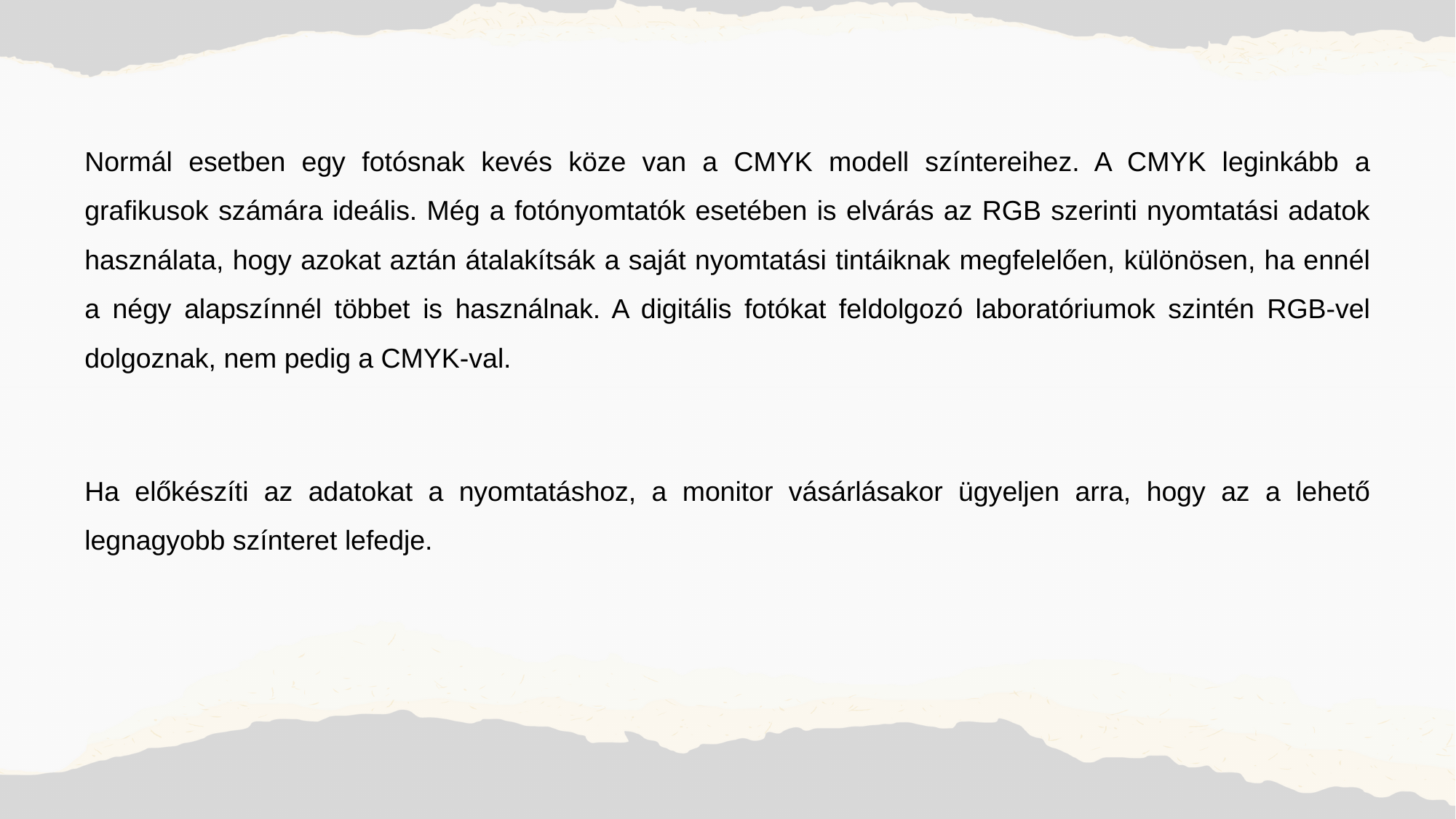

Normál esetben egy fotósnak kevés köze van a CMYK modell színtereihez. A CMYK leginkább a grafikusok számára ideális. Még a fotónyomtatók esetében is elvárás az RGB szerinti nyomtatási adatok használata, hogy azokat aztán átalakítsák a saját nyomtatási tintáiknak megfelelően, különösen, ha ennél a négy alapszínnél többet is használnak. A digitális fotókat feldolgozó laboratóriumok szintén RGB-vel dolgoznak, nem pedig a CMYK-val.
Ha előkészíti az adatokat a nyomtatáshoz, a monitor vásárlásakor ügyeljen arra, hogy az a lehető legnagyobb színteret lefedje.